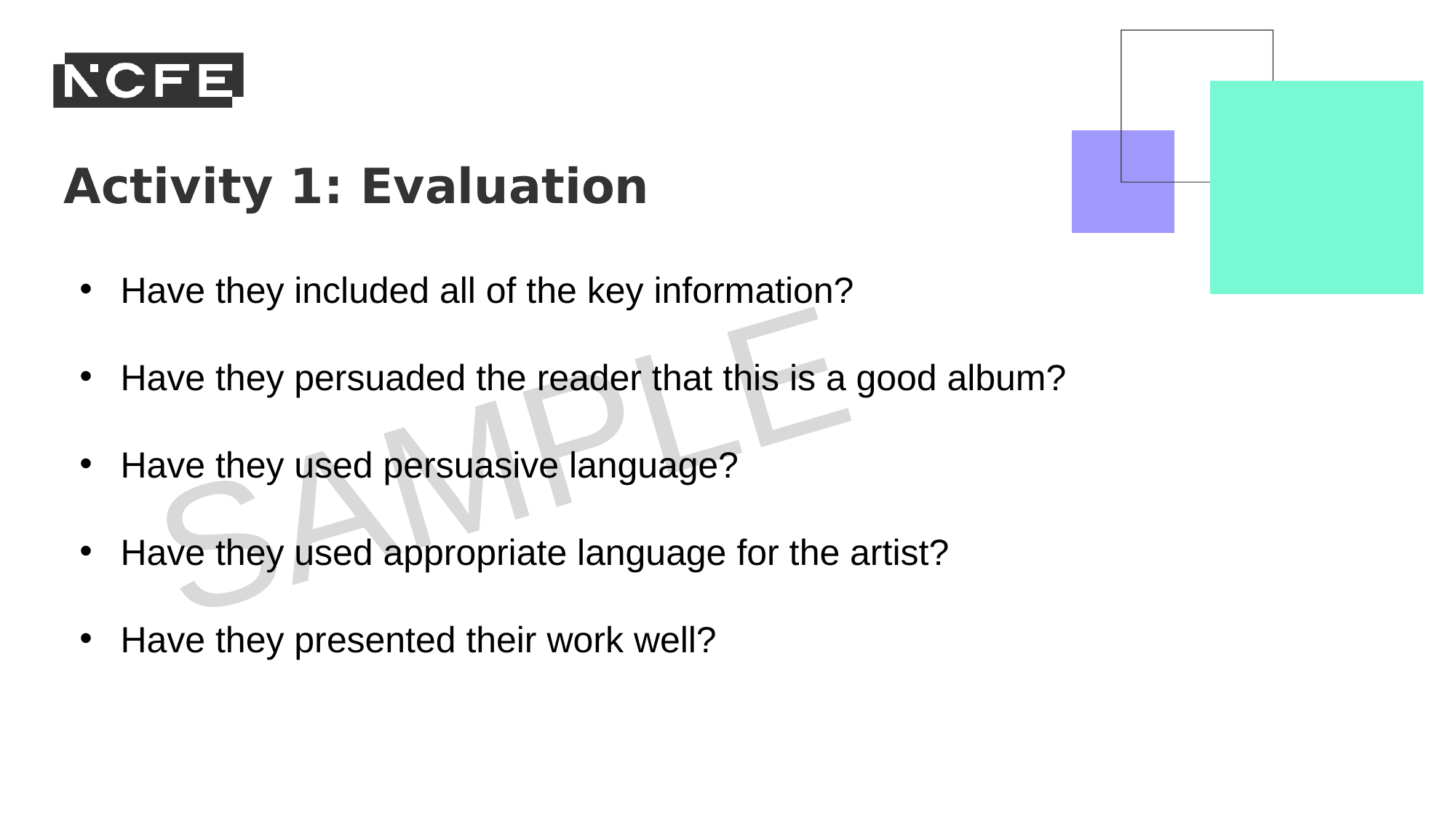

Activity 1: Evaluation

Have they included all of the key information?

Have they persuaded the reader that this is a good album?

Have they used persuasive language?

Have they used appropriate language for the artist?

Have they presented their work well?